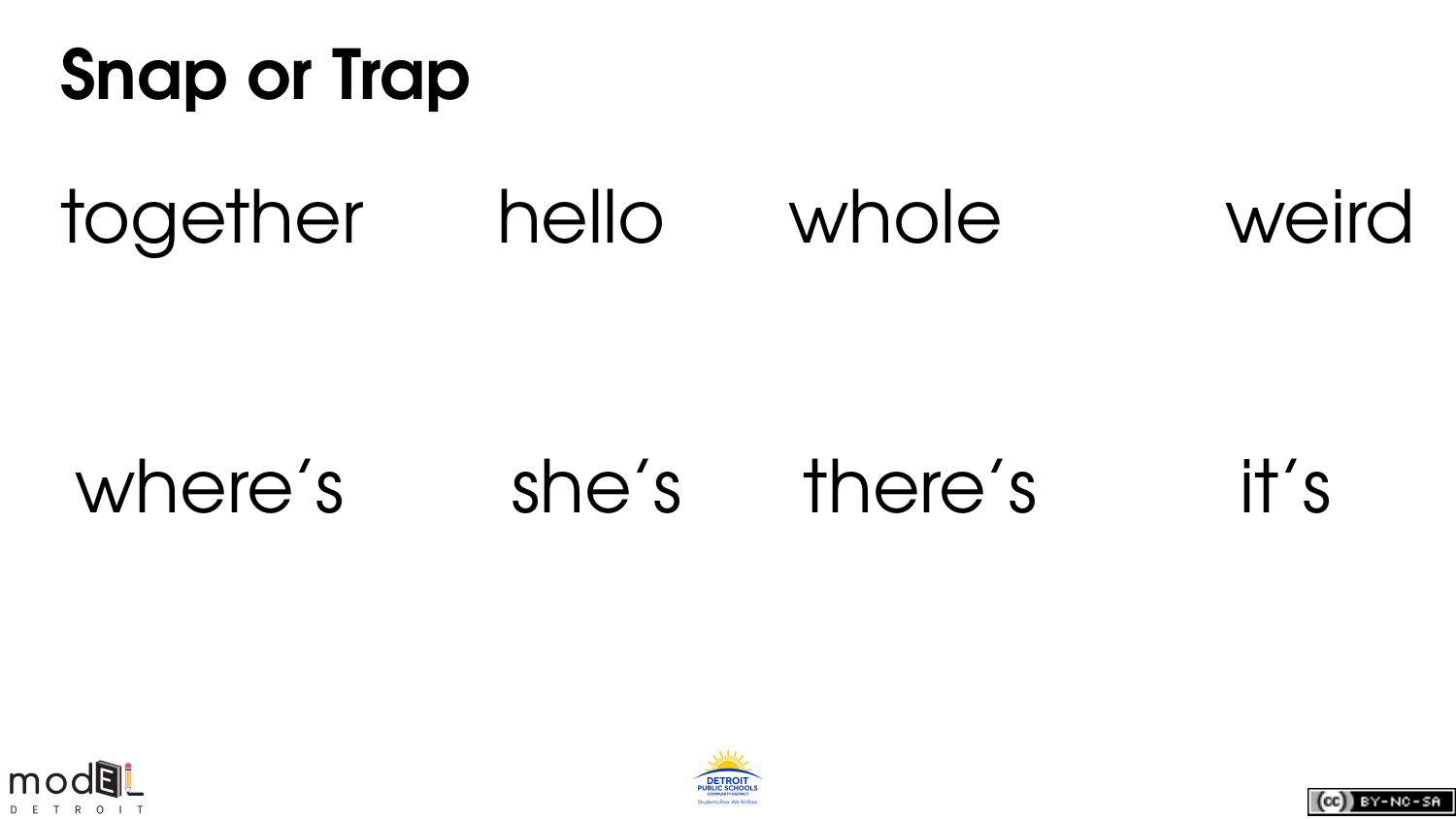

# Snap or Trap
together	hello	whole		weird

where’s		she’s	there’s		it’s